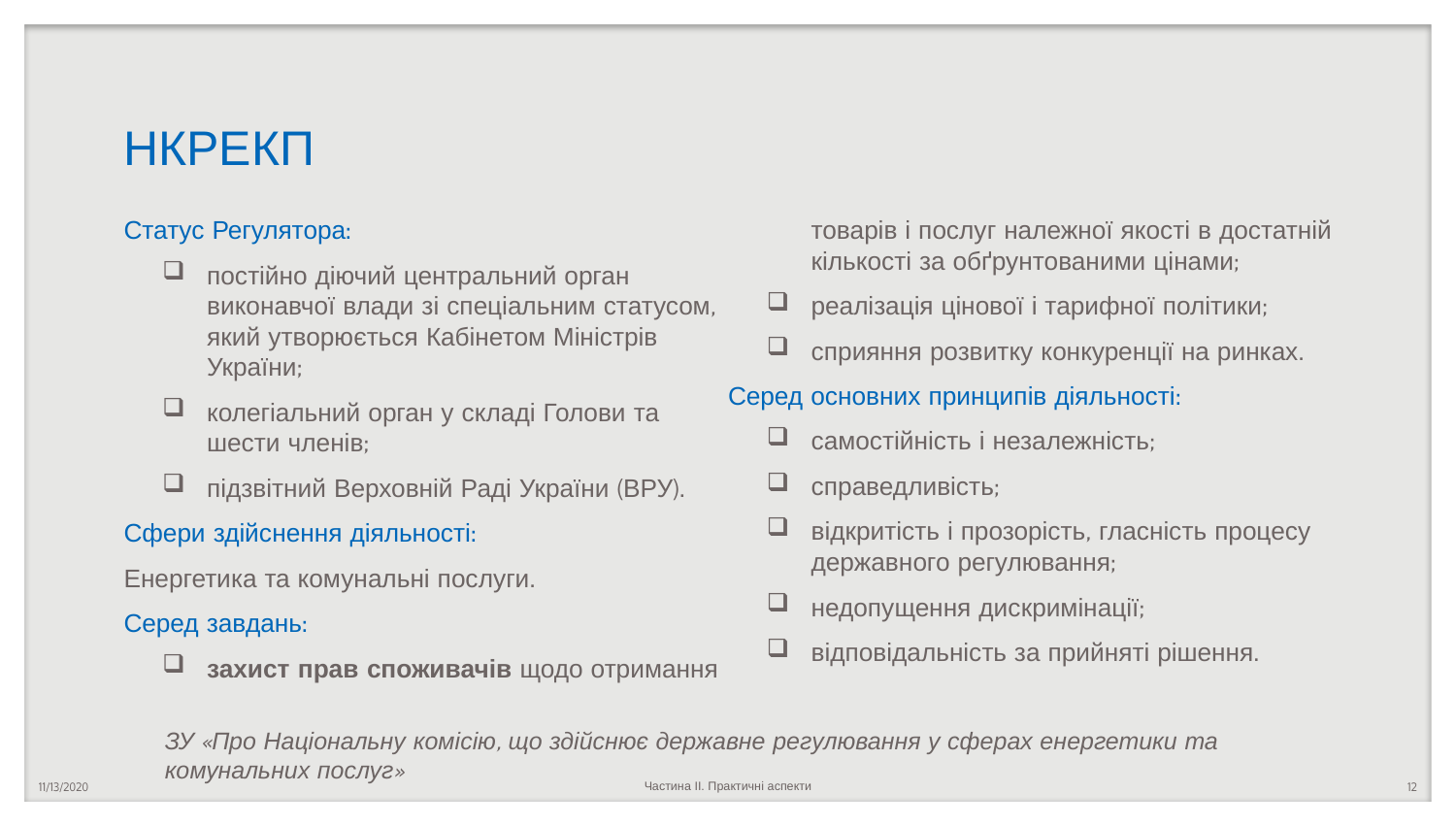

# НКРЕКП
Статус Регулятора:
постійно діючий центральний орган виконавчої влади зі спеціальним статусом, який утворюється Кабінетом Міністрів України;
колегіальний орган у складі Голови та шести членів;
підзвітний Верховній Раді України (ВРУ).
Сфери здійснення діяльності:
Енергетика та комунальні послуги.
Серед завдань:
захист прав споживачів щодо отримання товарів і послуг належної якості в достатній кількості за обґрунтованими цінами;
реалізація цінової і тарифної політики;
сприяння розвитку конкуренції на ринках.
Серед основних принципів діяльності:
самостійність і незалежність;
справедливість;
відкритість і прозорість, гласність процесу державного регулювання;
недопущення дискримінації;
відповідальність за прийняті рішення.

ЗУ «Про Національну комісію, що здійснює державне регулювання у сферах енергетики та комунальних послуг»
11/13/2020
Частина ІІ. Практичні аспекти
12